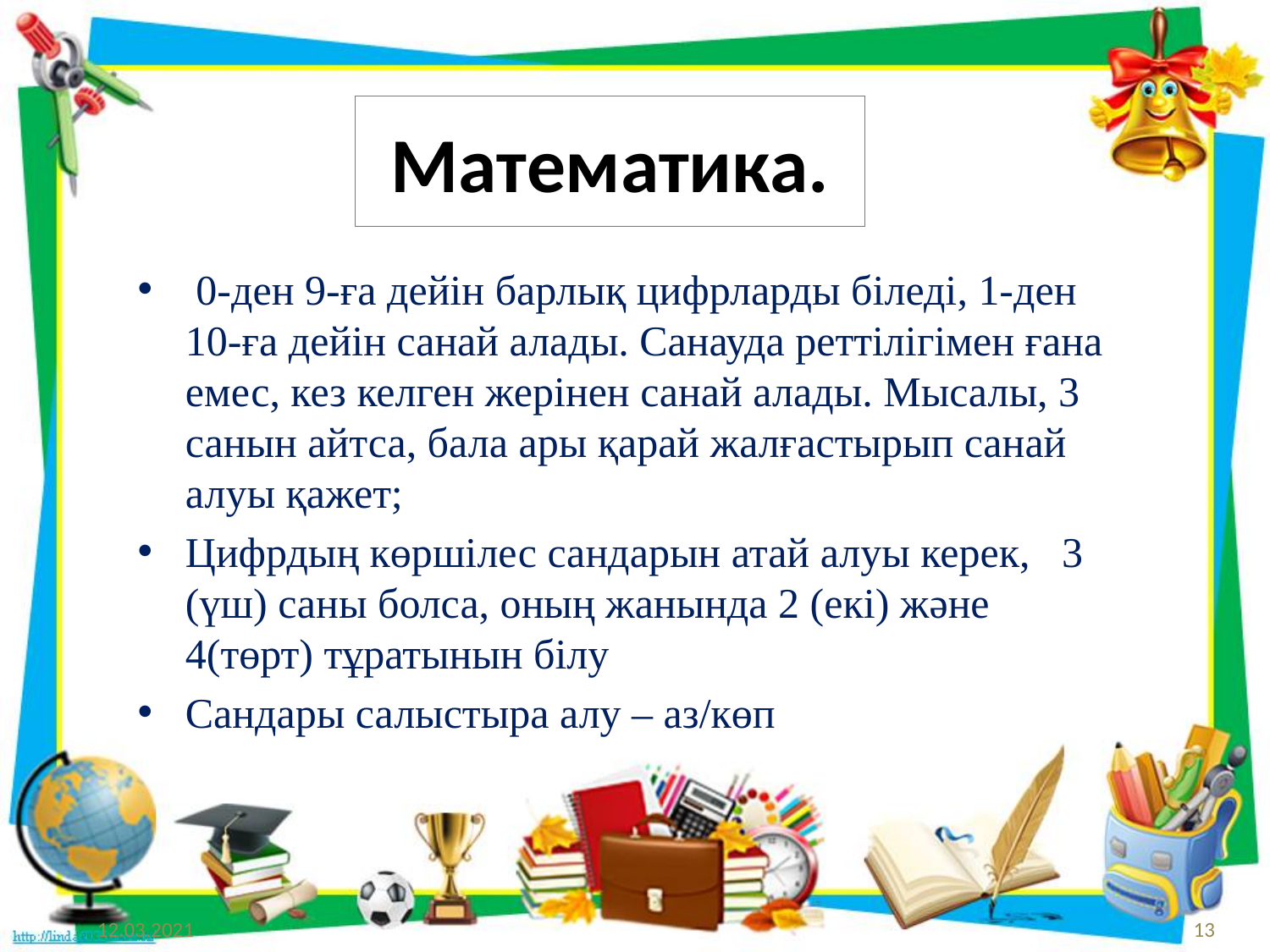

# Математика.
 0-ден 9-ға дейін барлық цифрларды біледі, 1-ден 10-ға дейін санай алады. Санауда реттілігімен ғана емес, кез келген жерінен санай алады. Мысалы, 3 санын айтса, бала ары қарай жалғастырып санай алуы қажет;
Цифрдың көршілес сандарын атай алуы керек,   3 (үш) саны болса, оның жанында 2 (екі) және 4(төрт) тұратынын білу
Сандары салыстыра алу – аз/көп